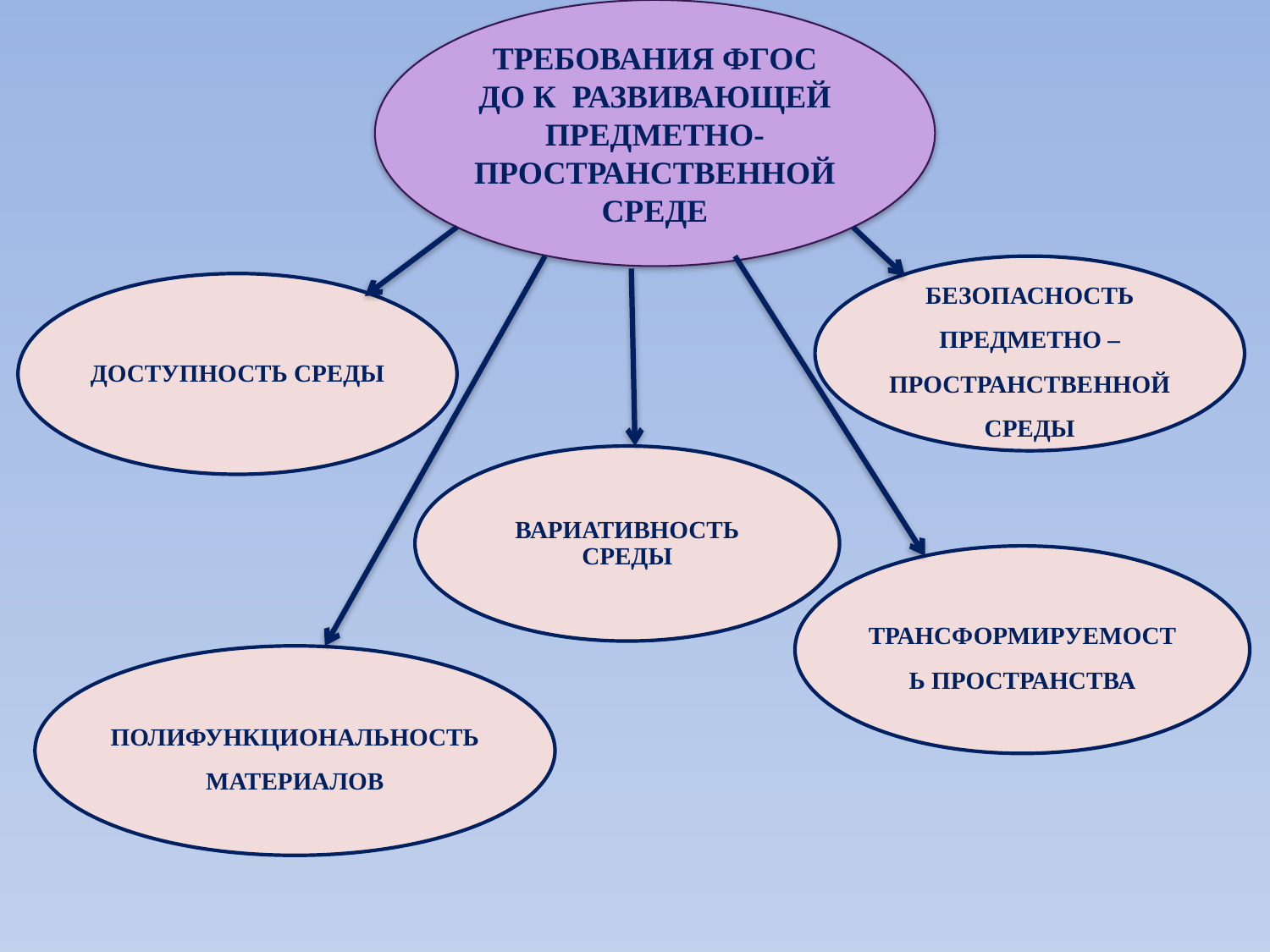

ТРЕБОВАНИЯ ФГОС ДО К  РАЗВИВАЮЩЕЙ ПРЕДМЕТНО-ПРОСТРАНСТВЕННОЙ СРЕДЕ
БЕЗОПАСНОСТЬ ПРЕДМЕТНО – ПРОСТРАНСТВЕННОЙ СРЕДЫ
ДОСТУПНОСТЬ СРЕДЫ
ВАРИАТИВНОСТЬ СРЕДЫ
ТРАНСФОРМИРУЕМОСТЬ ПРОСТРАНСТВА
ПОЛИФУНКЦИОНАЛЬНОСТЬ МАТЕРИАЛОВ